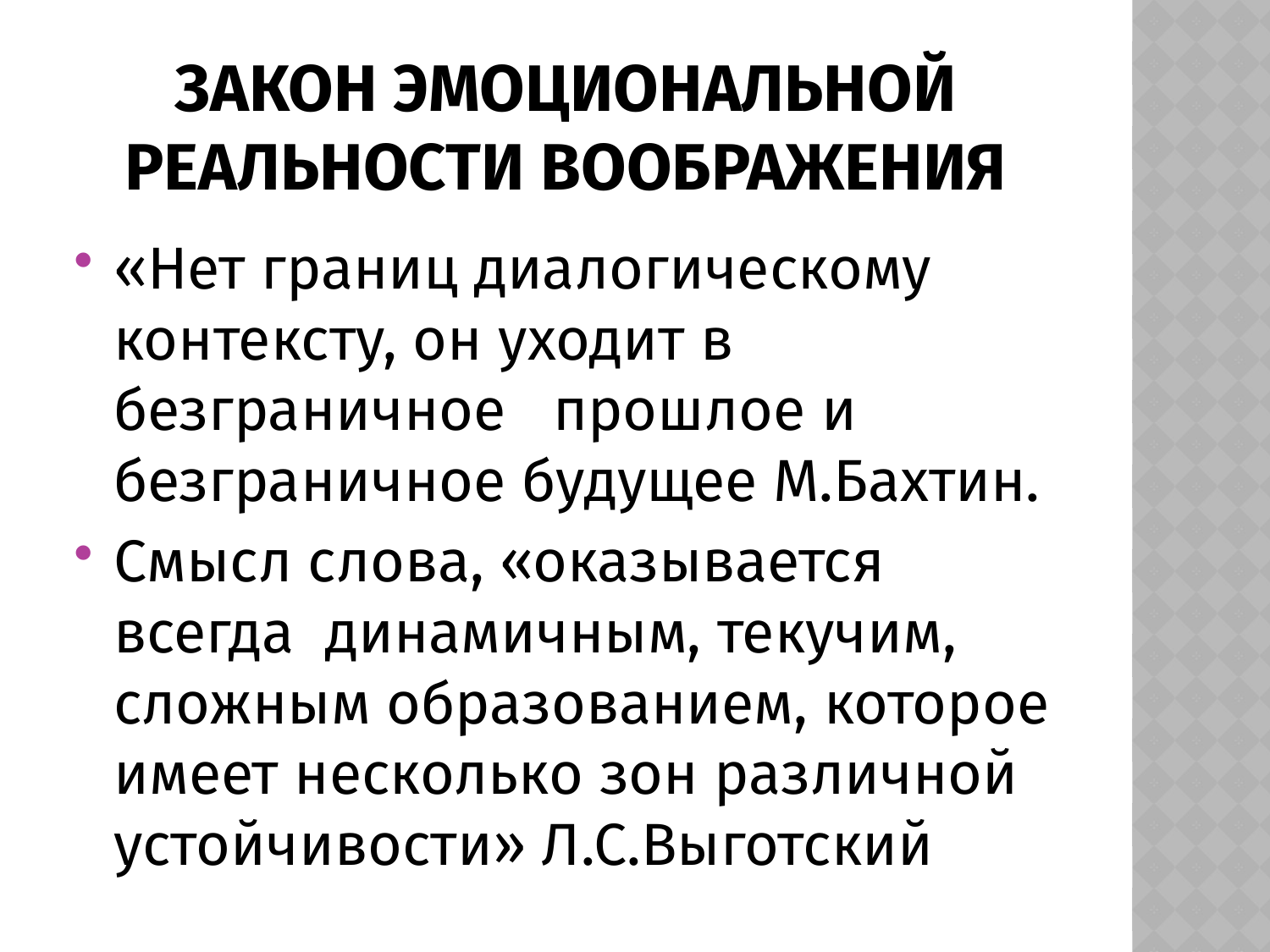

# Закон эмоциональной реальности воображения
«Нет границ диалогическому контексту, он уходит в безграничное   прошлое и безграничное будущее М.Бахтин.
Смысл слова, «оказывается всегда  динамичным, текучим, сложным образованием, которое имеет несколько зон различной устойчивости» Л.С.Выготский